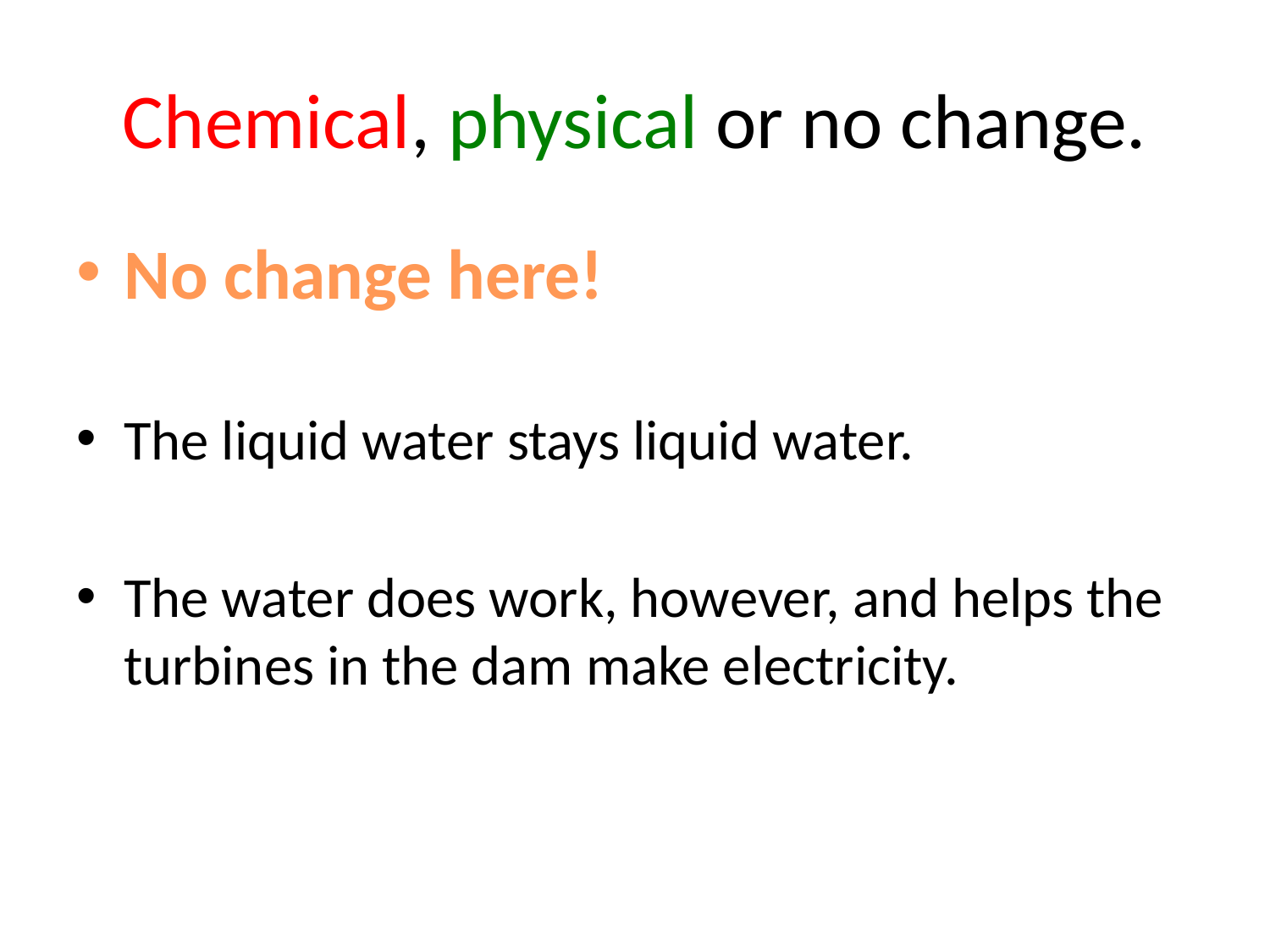

# Chemical, physical or no change.
No change here!

The liquid water stays liquid water.

The water does work, however, and helps the turbines in the dam make electricity.